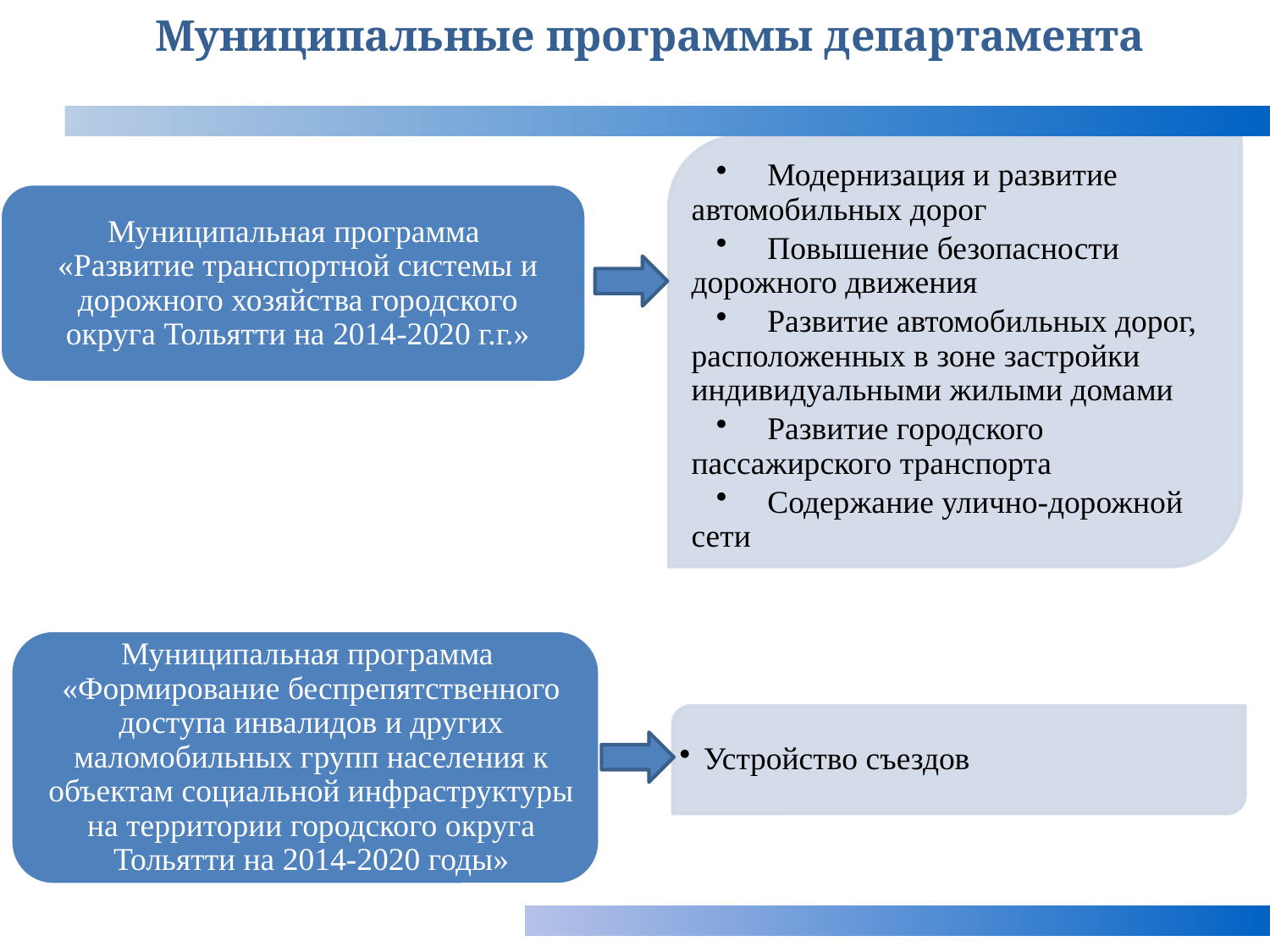

Муниципальные программы департамента
Устройство съездов
Муниципальная программа
«Формирование беспрепятственного доступа инвалидов и других маломобильных групп населения к объектам социальной инфраструктуры на территории городского округа Тольятти на 2014-2020 годы»
     Модернизация и развитие автомобильных дорог
     Повышение безопасности дорожного движения
     Развитие автомобильных дорог, расположенных в зоне застройки индивидуальными жилыми домами
     Развитие городского пассажирского транспорта
     Содержание улично-дорожной сети
Муниципальная программа
«Развитие транспортной системы и дорожного хозяйства городского округа Тольятти на 2014-2020 г.г.»